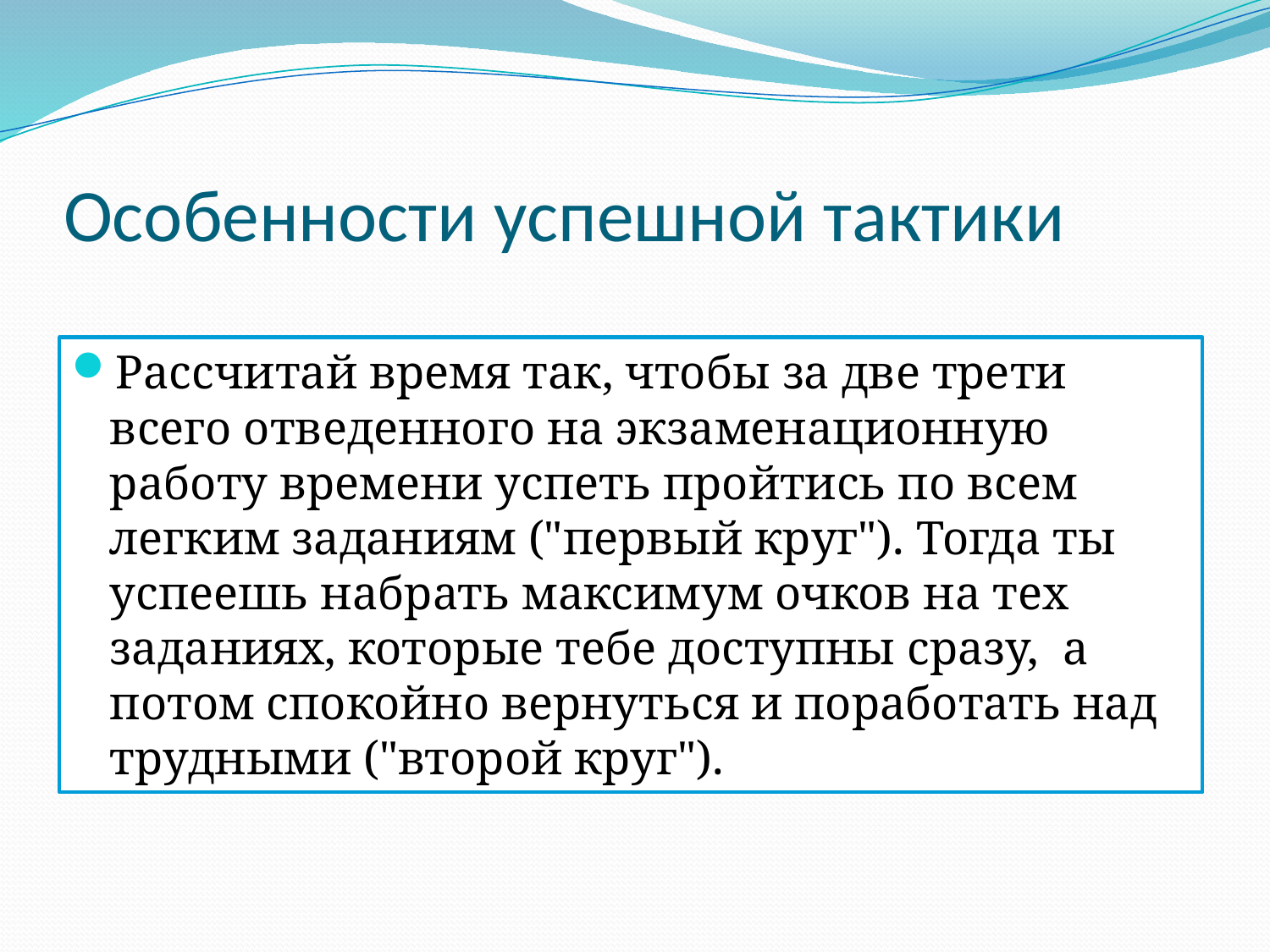

# Особенности успешной тактики
Рассчитай время так, чтобы за две трети всего отведенного на экзаменационную работу времени успеть пройтись по всем легким заданиям ("первый круг"). Тогда ты успеешь набрать максимум очков на тех заданиях, которые тебе доступны сразу,  а потом спокойно вернуться и поработать над трудными ("второй круг").